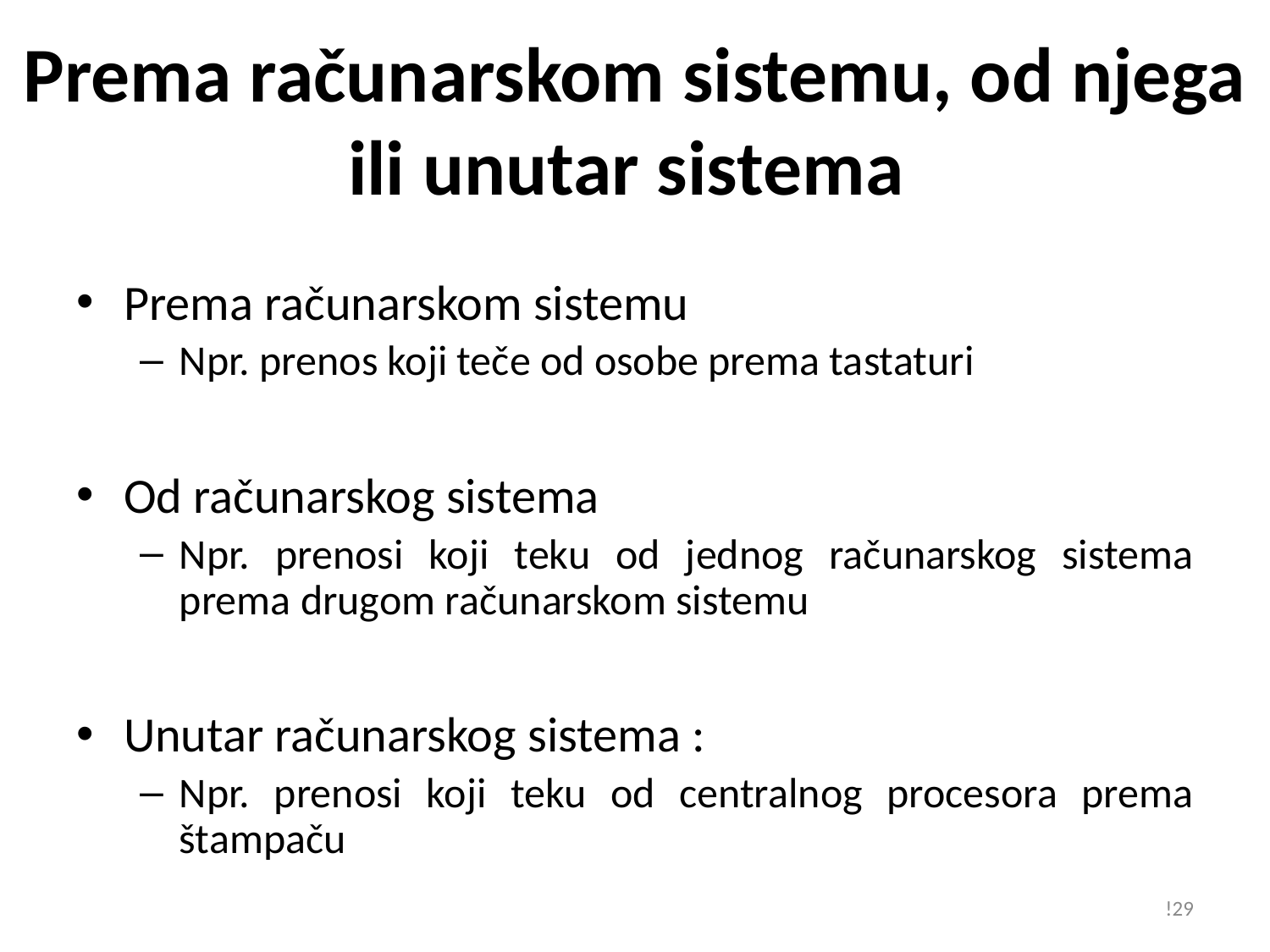

# Prema računarskom sistemu, od njega ili unutar sistema
Prema računarskom sistemu
Npr. prenos koji teče od osobe prema tastaturi

Od računarskog sistema
Npr. prenosi koji teku od jednog računarskog sistema prema drugom računarskom sistemu

Unutar računarskog sistema :
Npr. prenosi koji teku od centralnog procesora prema štampaču

!29